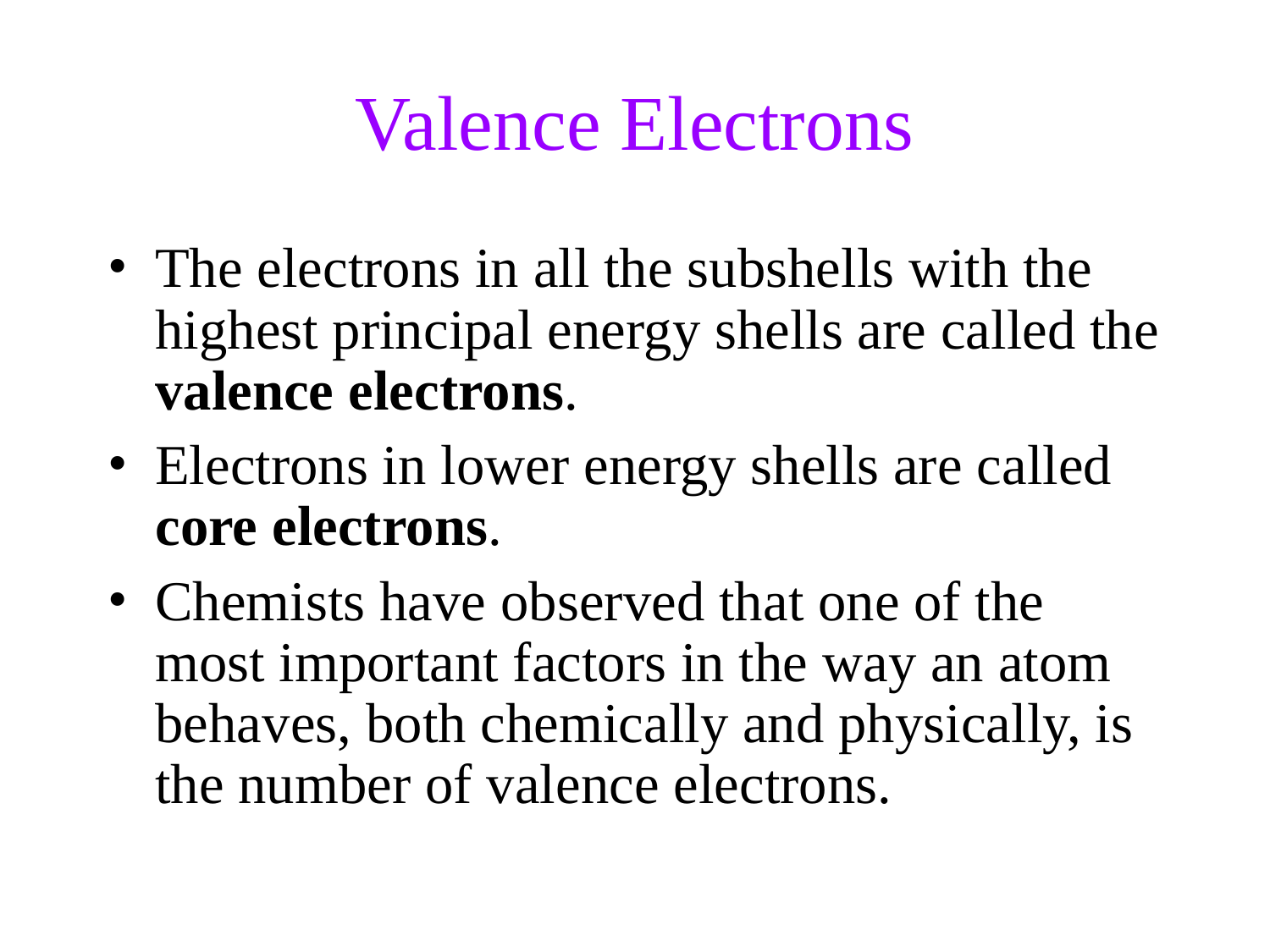

Valence Electrons
The electrons in all the subshells with the highest principal energy shells are called the valence electrons.
Electrons in lower energy shells are called core electrons.
Chemists have observed that one of the most important factors in the way an atom behaves, both chemically and physically, is the number of valence electrons.